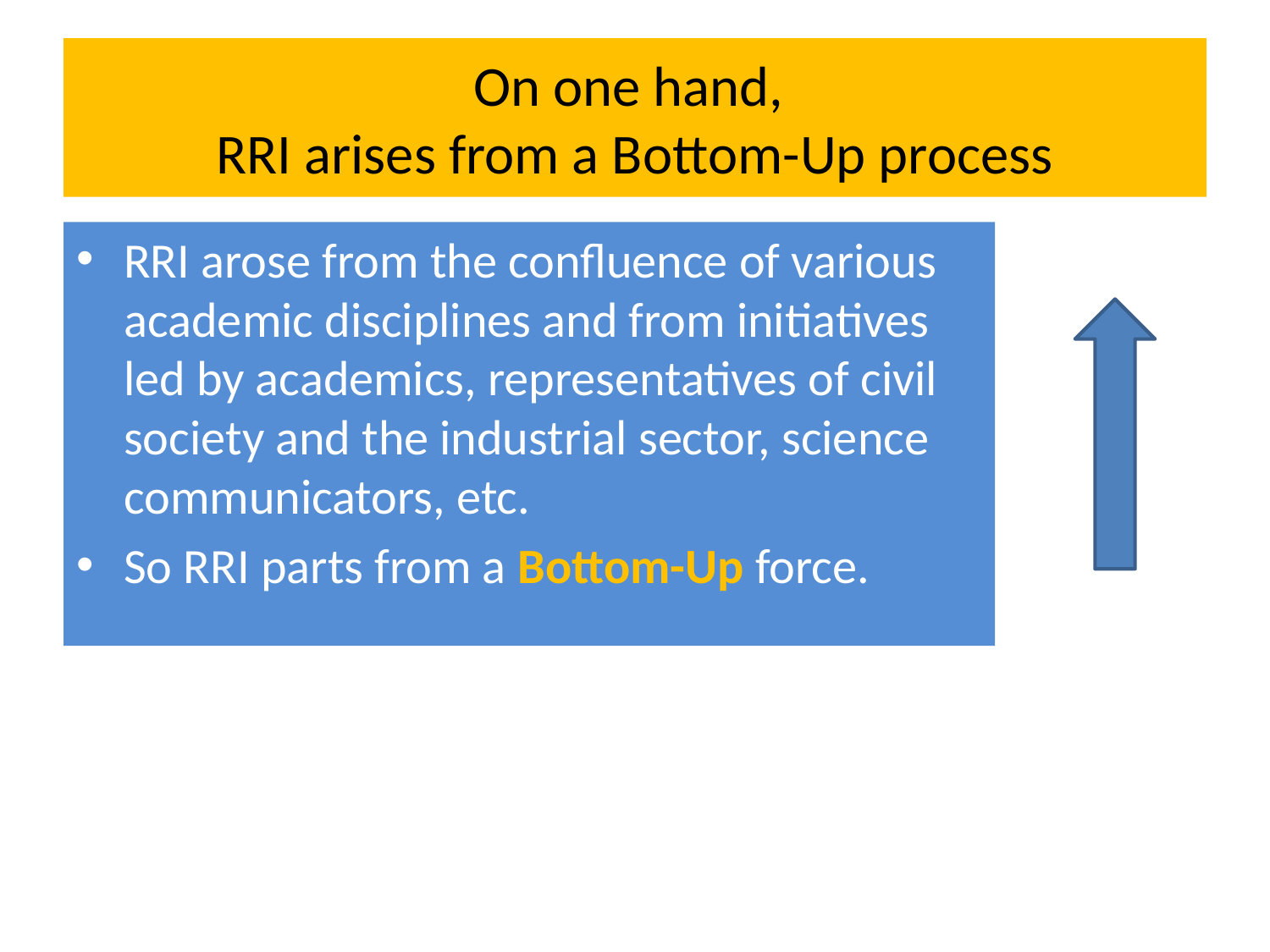

# On one hand, RRI arises from a Bottom-Up process
RRI arose from the confluence of various academic disciplines and from initiatives led by academics, representatives of civil society and the industrial sector, science communicators, etc.
So RRI parts from a Bottom-Up force.